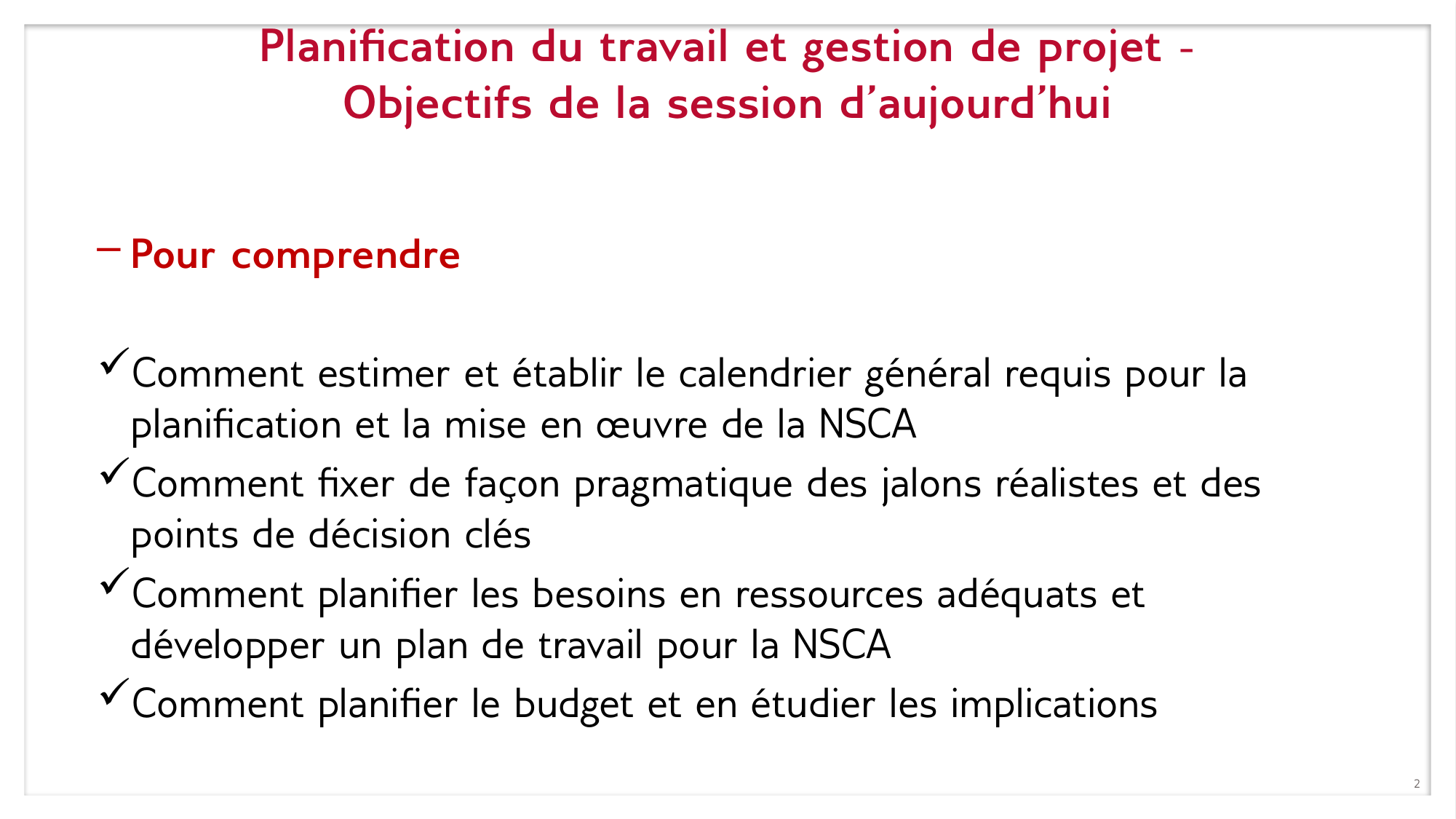

# Planification du travail et gestion de projet - Objectifs de la session d’aujourd’hui
Pour comprendre

Comment estimer et établir le calendrier général requis pour la planification et la mise en œuvre de la NSCA
Comment fixer de façon pragmatique des jalons réalistes et des points de décision clés
Comment planifier les besoins en ressources adéquats et développer un plan de travail pour la NSCA
Comment planifier le budget et en étudier les implications
2